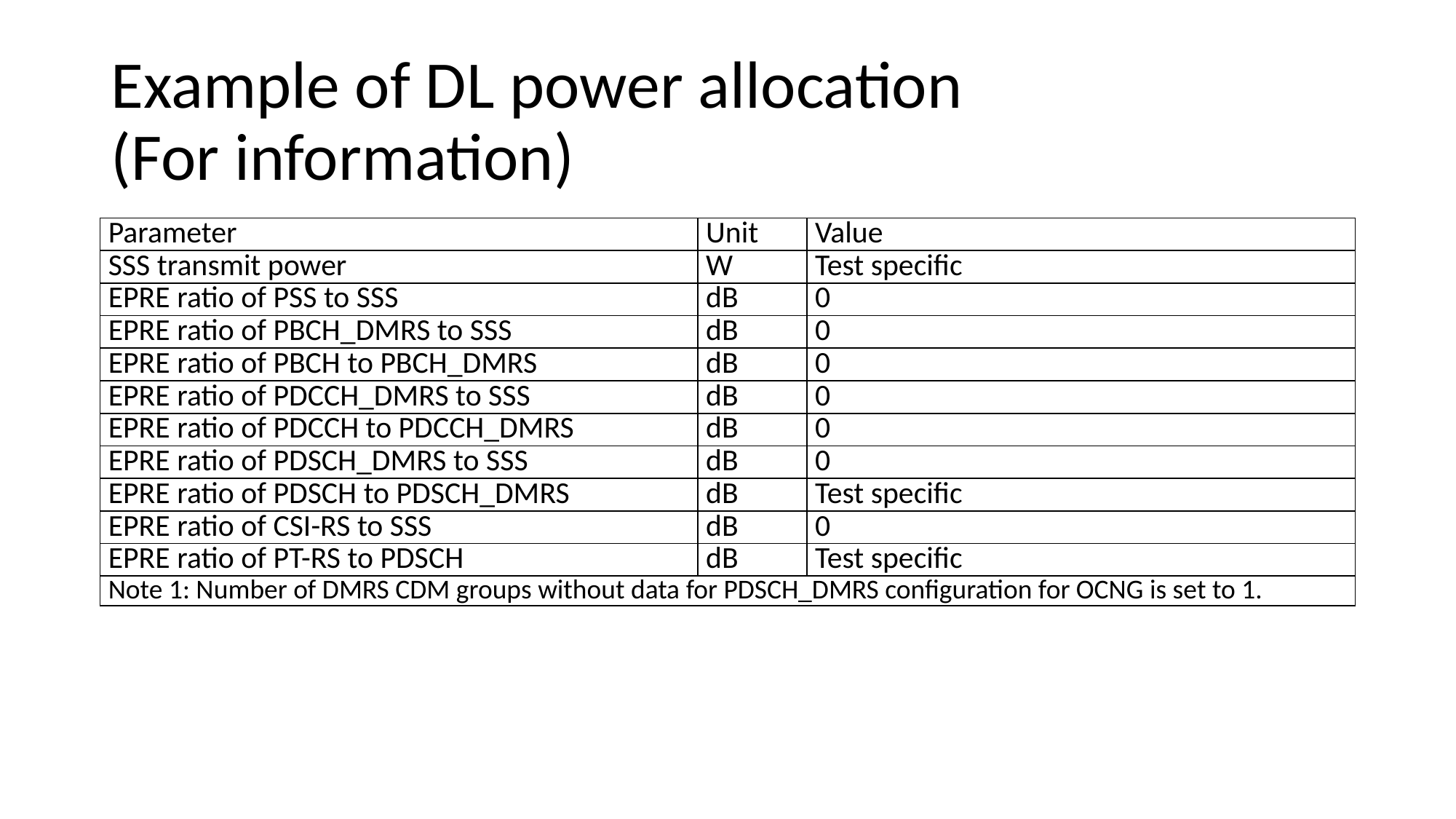

# Example of DL power allocation (For information)
| Parameter | Unit | Value |
| --- | --- | --- |
| SSS transmit power | W | Test specific |
| EPRE ratio of PSS to SSS | dB | 0 |
| EPRE ratio of PBCH\_DMRS to SSS | dB | 0 |
| EPRE ratio of PBCH to PBCH\_DMRS | dB | 0 |
| EPRE ratio of PDCCH\_DMRS to SSS | dB | 0 |
| EPRE ratio of PDCCH to PDCCH\_DMRS | dB | 0 |
| EPRE ratio of PDSCH\_DMRS to SSS | dB | 0 |
| EPRE ratio of PDSCH to PDSCH\_DMRS | dB | Test specific |
| EPRE ratio of CSI-RS to SSS | dB | 0 |
| EPRE ratio of PT-RS to PDSCH | dB | Test specific |
| Note 1: Number of DMRS CDM groups without data for PDSCH\_DMRS configuration for OCNG is set to 1. |  |  |